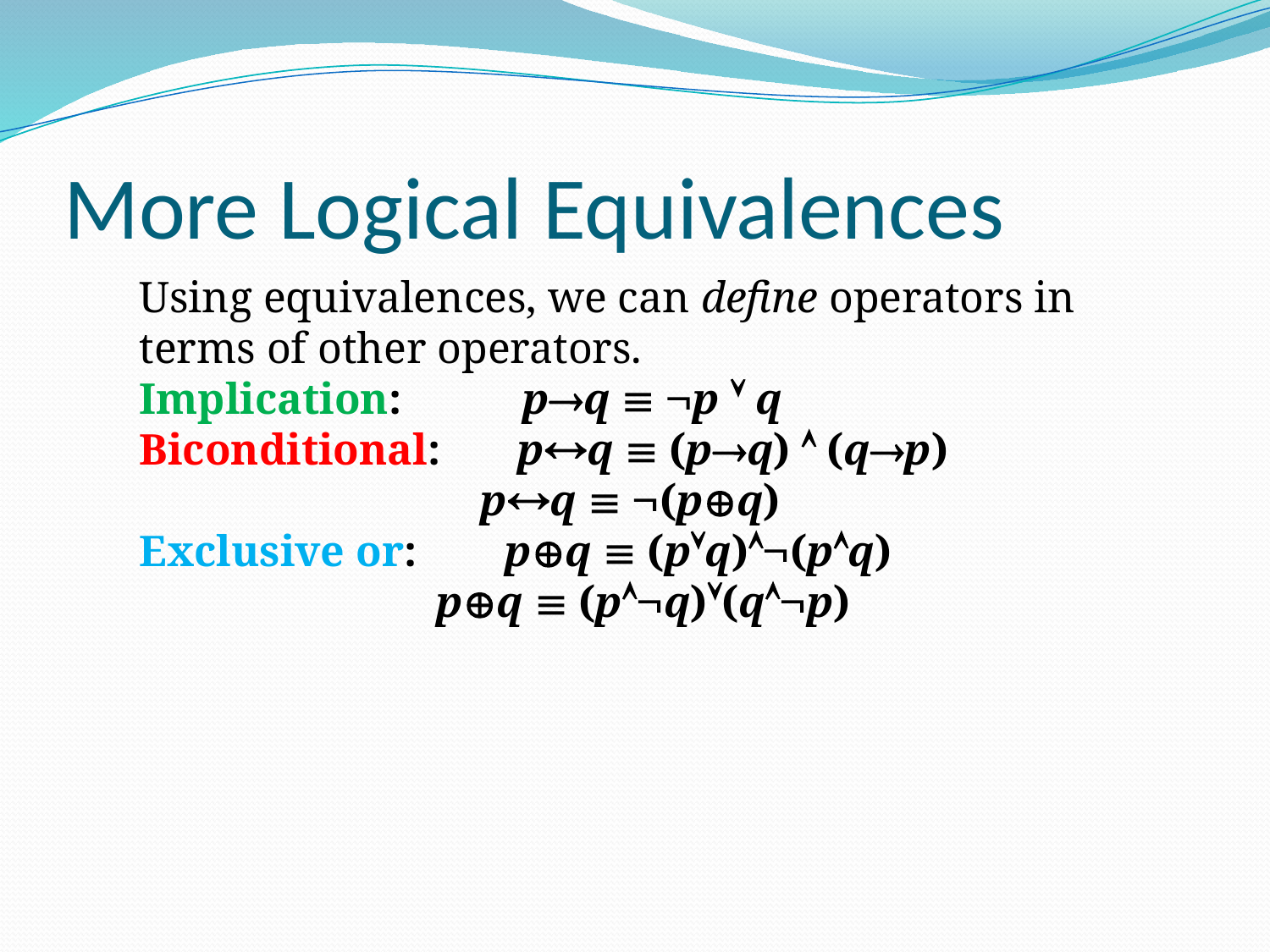

# More Logical Equivalences
Using equivalences, we can define operators in terms of other operators.
Implication:           p→q ≡ ¬p ∨ q
Biconditional:       p↔q ≡ (p→q) ∧ (q→p)
                               p↔q ≡ ¬(p⊕q)
Exclusive or:        p⊕q ≡ (p∨q)∧¬(p∧q)
                           p⊕q ≡ (p∧¬q)∨(q∧¬p)